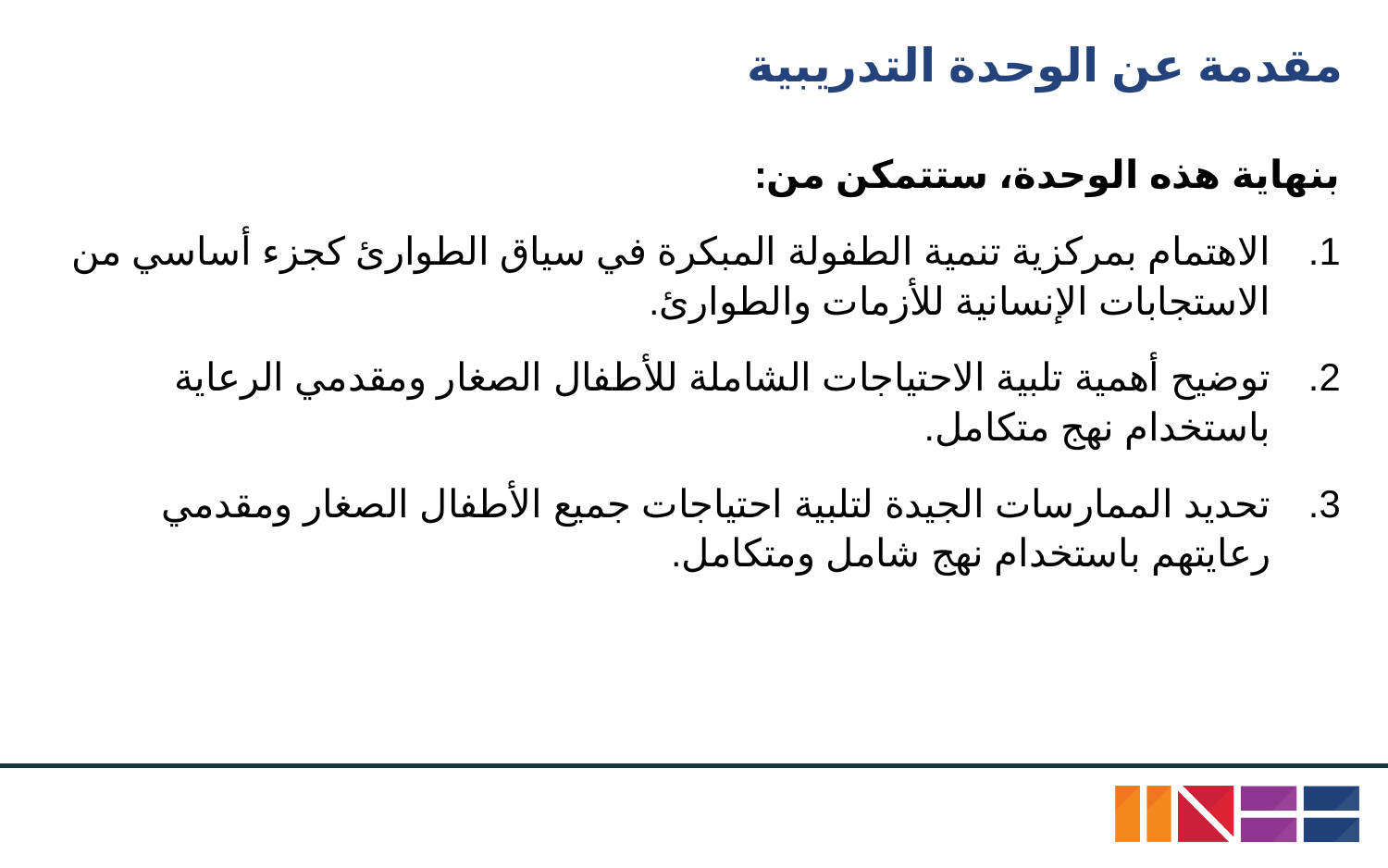

# مقدمة عن الوحدة التدريبية
بنهاية هذه الوحدة، ستتمكن من:
الاهتمام بمركزية تنمية الطفولة المبكرة في سياق الطوارئ كجزء أساسي من الاستجابات الإنسانية للأزمات والطوارئ.
توضيح أهمية تلبية الاحتياجات الشاملة للأطفال الصغار ومقدمي الرعاية باستخدام نهج متكامل.
تحديد الممارسات الجيدة لتلبية احتياجات جميع الأطفال الصغار ومقدمي رعايتهم باستخدام نهج شامل ومتكامل.